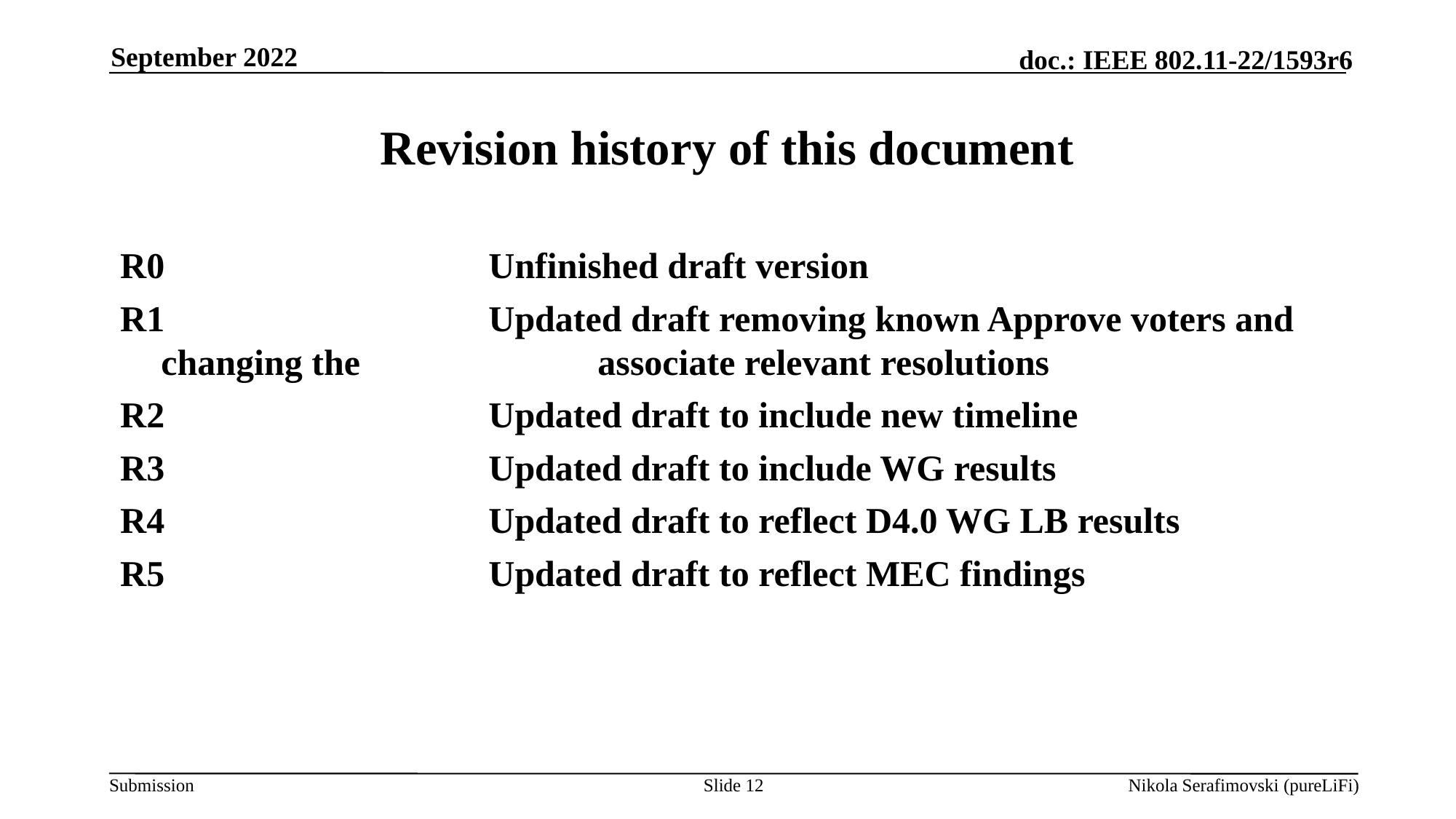

September 2022
# Revision history of this document
R0			Unfinished draft version
R1			Updated draft removing known Approve voters and changing the 			associate relevant resolutions
R2 			Updated draft to include new timeline
R3 			Updated draft to include WG results
R4 			Updated draft to reflect D4.0 WG LB results
R5 			Updated draft to reflect MEC findings

Slide 12
Nikola Serafimovski (pureLiFi)